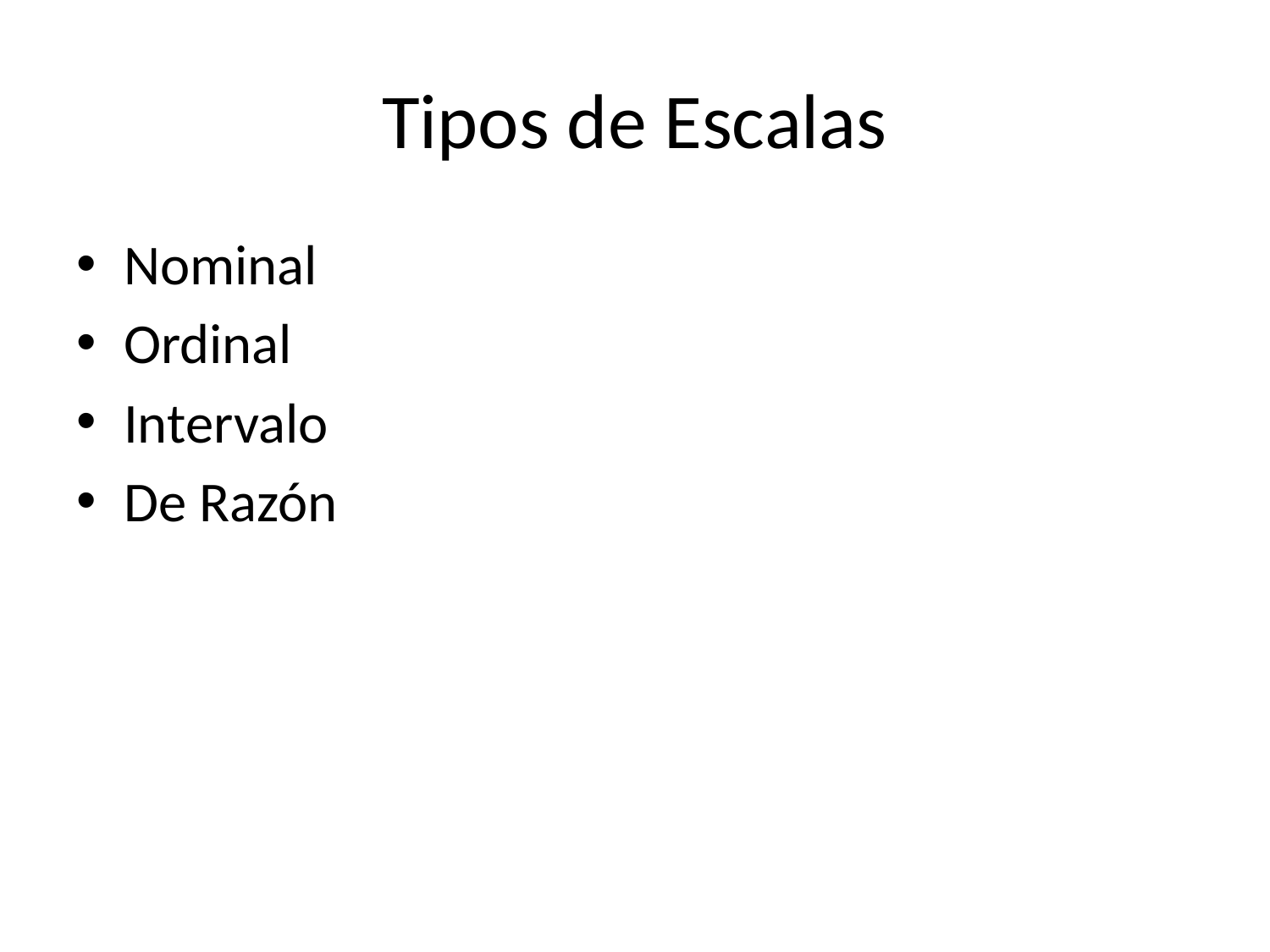

# Tipos de Escalas
Nominal
Ordinal
Intervalo
De Razón